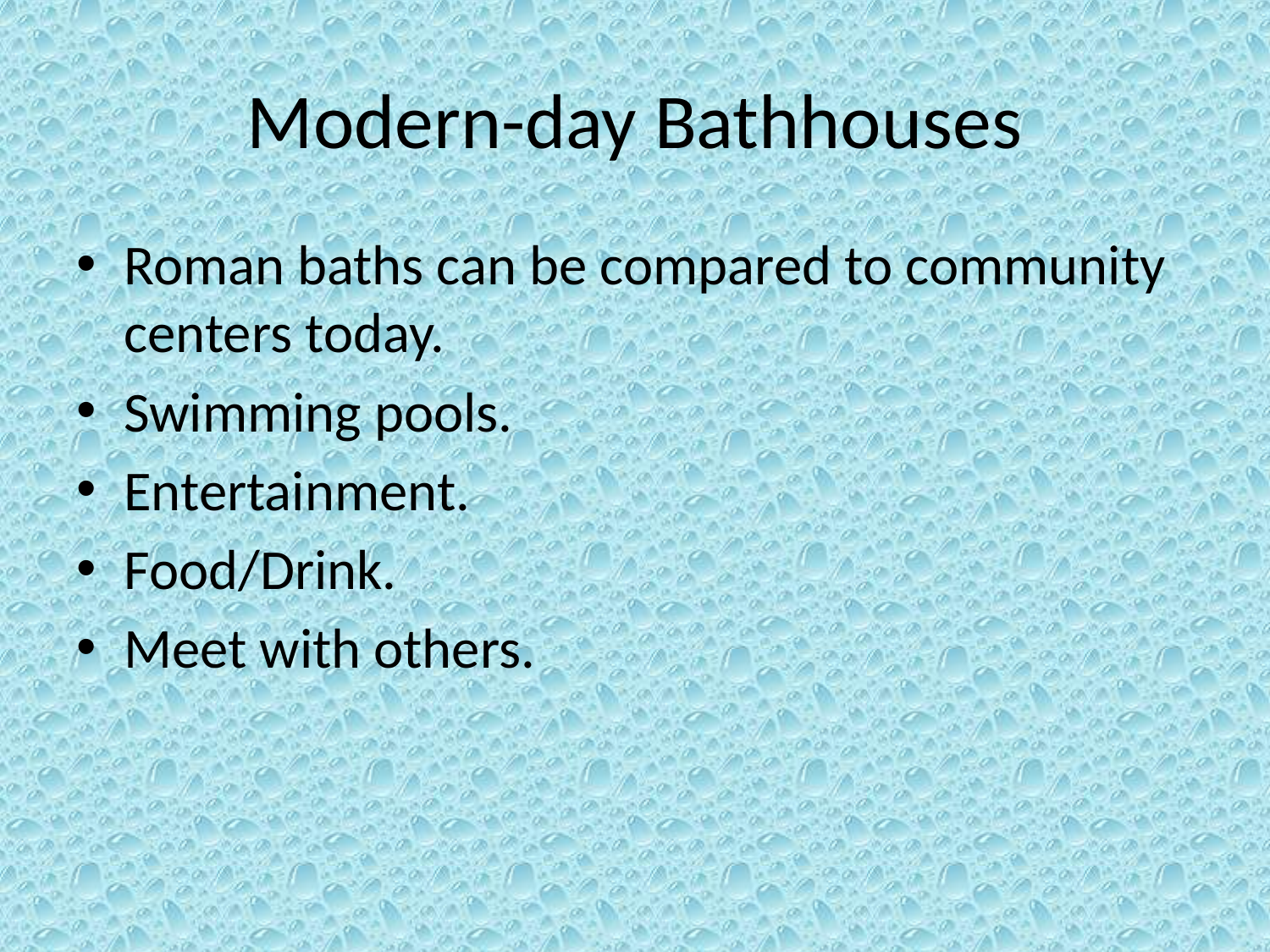

# Modern-day Bathhouses
Roman baths can be compared to community centers today.
Swimming pools.
Entertainment.
Food/Drink.
Meet with others.